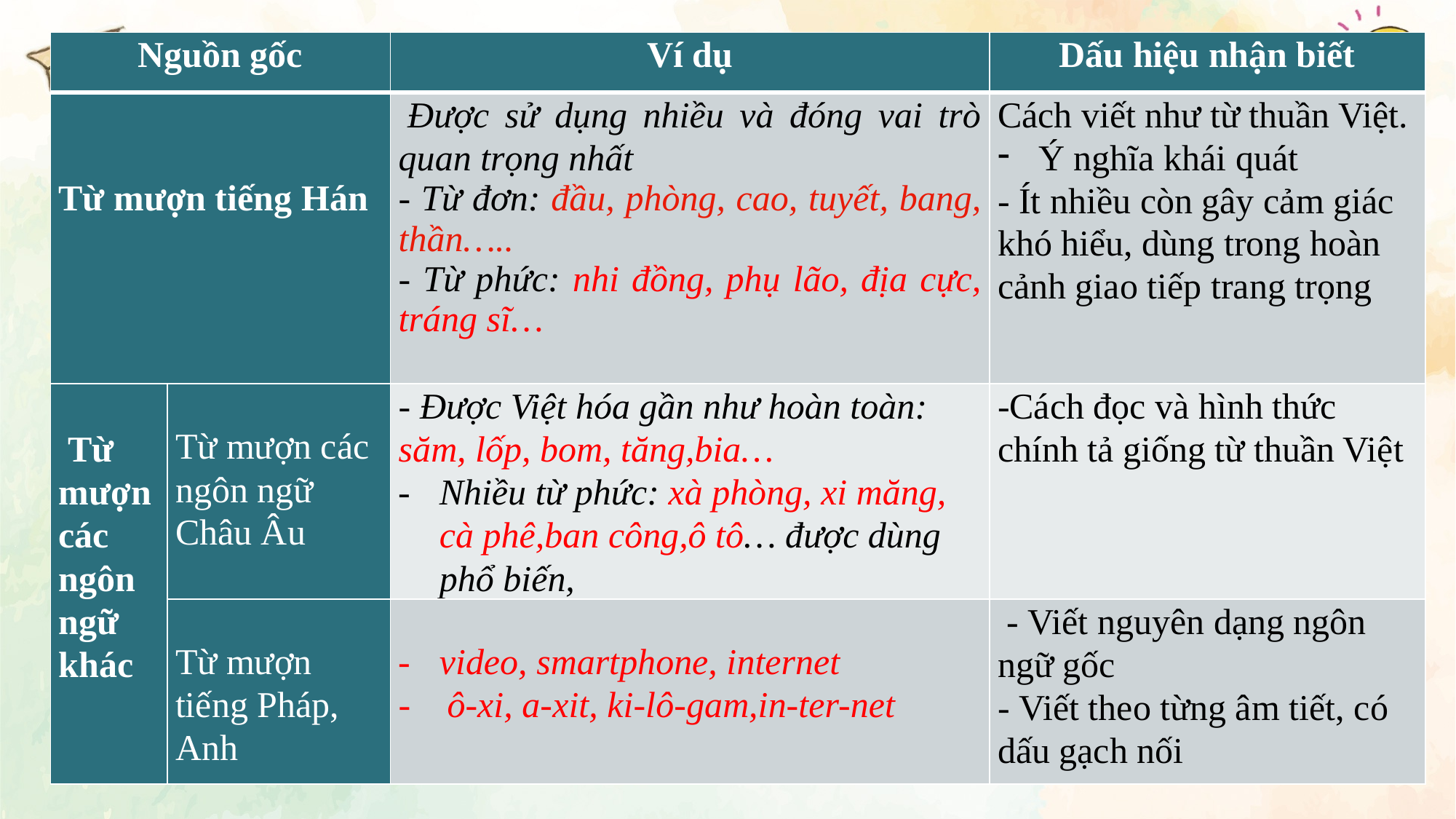

| Nguồn gốc |  | Ví dụ | Dấu hiệu nhận biết |
| --- | --- | --- | --- |
| Từ mượn tiếng Hán |  | Được sử dụng nhiều và đóng vai trò quan trọng nhất - Từ đơn: đầu, phòng, cao, tuyết, bang, thần….. - Từ phức: nhi đồng, phụ lão, địa cực, tráng sĩ… | Cách viết như từ thuần Việt. Ý nghĩa khái quát - Ít nhiều còn gây cảm giác khó hiểu, dùng trong hoàn cảnh giao tiếp trang trọng |
| Từ mượn các ngôn ngữ khác | Từ mượn các ngôn ngữ Châu Âu | - Được Việt hóa gần như hoàn toàn: săm, lốp, bom, tăng,bia… Nhiều từ phức: xà phòng, xi măng, cà phê,ban công,ô tô… được dùng phổ biến, | -Cách đọc và hình thức chính tả giống từ thuần Việt |
|  | Từ mượn tiếng Pháp, Anh | video, smartphone, internet - ô-xi, a-xit, ki-lô-gam,in-ter-net | - Viết nguyên dạng ngôn ngữ gốc - Viết theo từng âm tiết, có dấu gạch nối |
# PHIẾU HỌC TẬP SỐ 1- NHẬN BIẾT TỪ MƯỢN